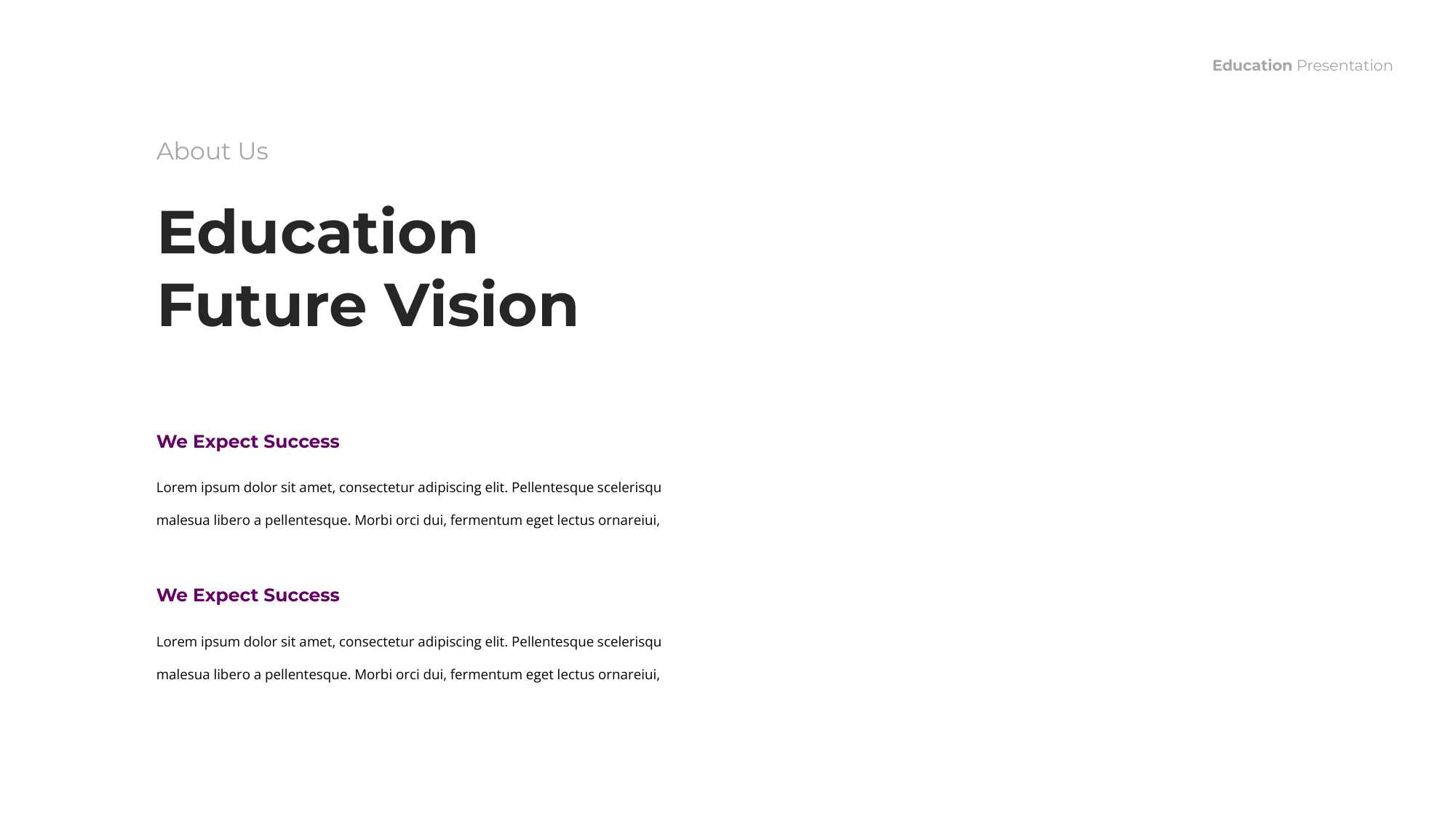

Education Presentation
About Us
Education
Future Vision
We Expect Success
Lorem ipsum dolor sit amet, consectetur adipiscing elit. Pellentesque scelerisqu malesua libero a pellentesque. Morbi orci dui, fermentum eget lectus ornareiui,
We Expect Success
Lorem ipsum dolor sit amet, consectetur adipiscing elit. Pellentesque scelerisqu malesua libero a pellentesque. Morbi orci dui, fermentum eget lectus ornareiui,